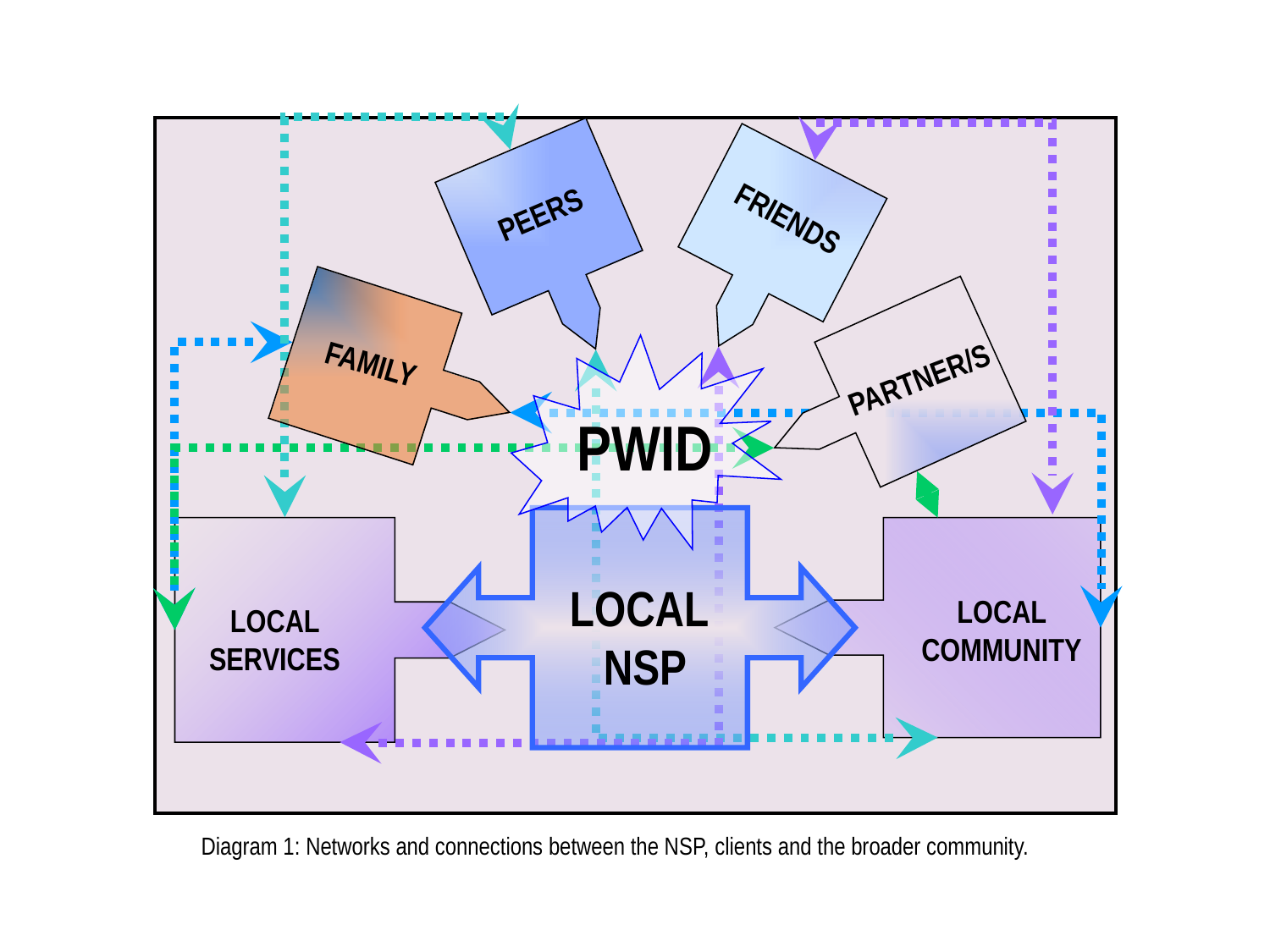

PEERS
FRIENDS

FAMILY
PARTNER/S
PWID

LOCAL
 NSP
LOCAL COMMUNITY
LOCAL SERVICES
Diagram 1: Networks and connections between the NSP, clients and the broader community.